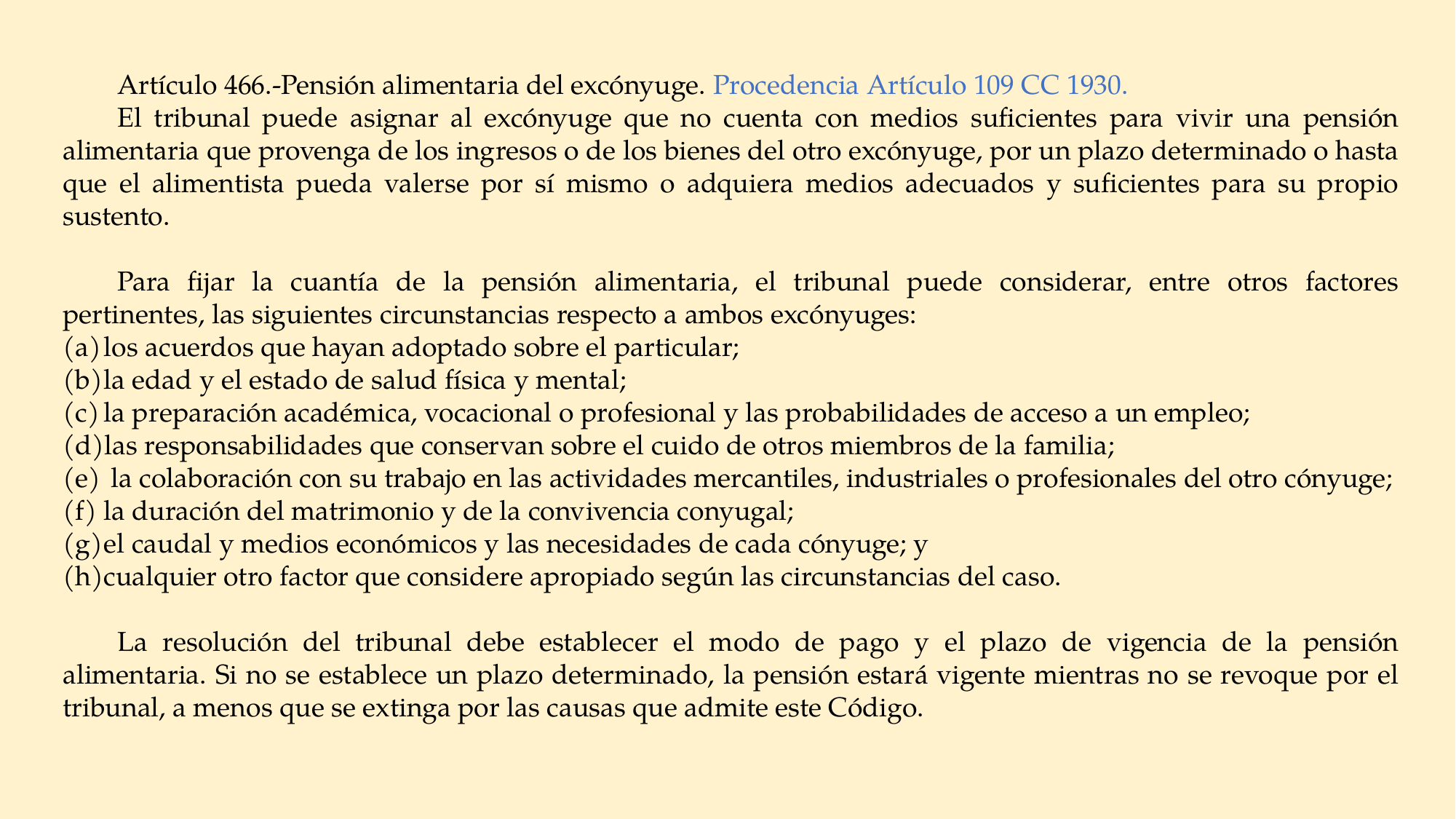

Artículo 466.-Pensión alimentaria del excónyuge. Procedencia Artículo 109 CC 1930.
El tribunal puede asignar al excónyuge que no cuenta con medios suficientes para vivir una pensión alimentaria que provenga de los ingresos o de los bienes del otro excónyuge, por un plazo determinado o hasta que el alimentista pueda valerse por sí mismo o adquiera medios adecuados y suficientes para su propio sustento.

Para fijar la cuantía de la pensión alimentaria, el tribunal puede considerar, entre otros factores pertinentes, las siguientes circunstancias respecto a ambos excónyuges:
los acuerdos que hayan adoptado sobre el particular;
la edad y el estado de salud física y mental;
la preparación académica, vocacional o profesional y las probabilidades de acceso a un empleo;
las responsabilidades que conservan sobre el cuido de otros miembros de la familia;
 la colaboración con su trabajo en las actividades mercantiles, industriales o profesionales del otro cónyuge;
la duración del matrimonio y de la convivencia conyugal;
el caudal y medios económicos y las necesidades de cada cónyuge; y
cualquier otro factor que considere apropiado según las circunstancias del caso.

La resolución del tribunal debe establecer el modo de pago y el plazo de vigencia de la pensión alimentaria. Si no se establece un plazo determinado, la pensión estará vigente mientras no se revoque por el tribunal, a menos que se extinga por las causas que admite este Código.